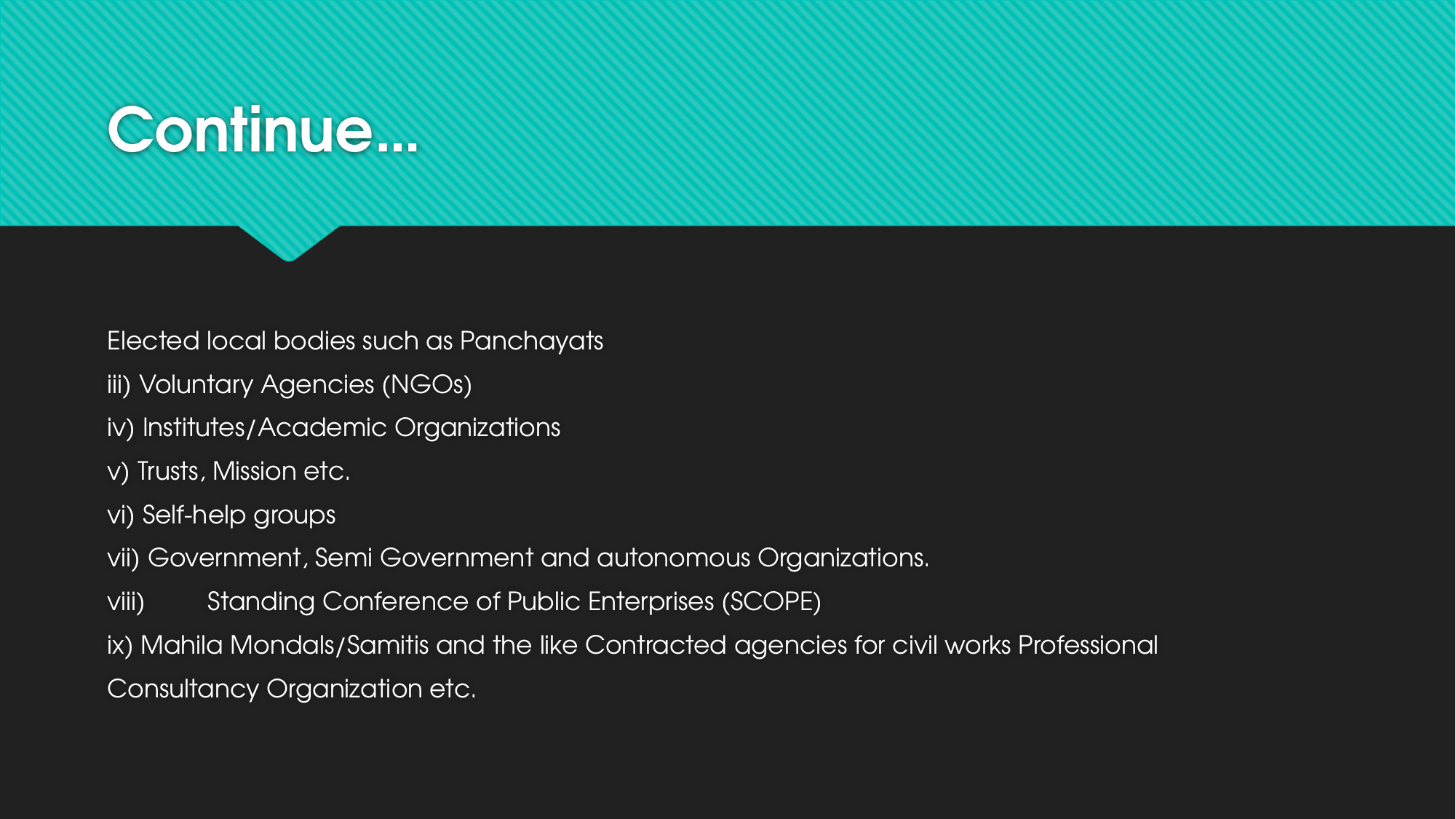

# Continue…
Elected local bodies such as Panchayats
iii) Voluntary Agencies (NGOs)
iv) Institutes/Academic Organizations
v) Trusts, Mission etc.
vi) Self-help groups
vii) Government, Semi Government and autonomous Organizations.
viii)	Standing Conference of Public Enterprises (SCOPE)
ix) Mahila Mondals/Samitis and the like Contracted agencies for civil works Professional
Consultancy Organization etc.